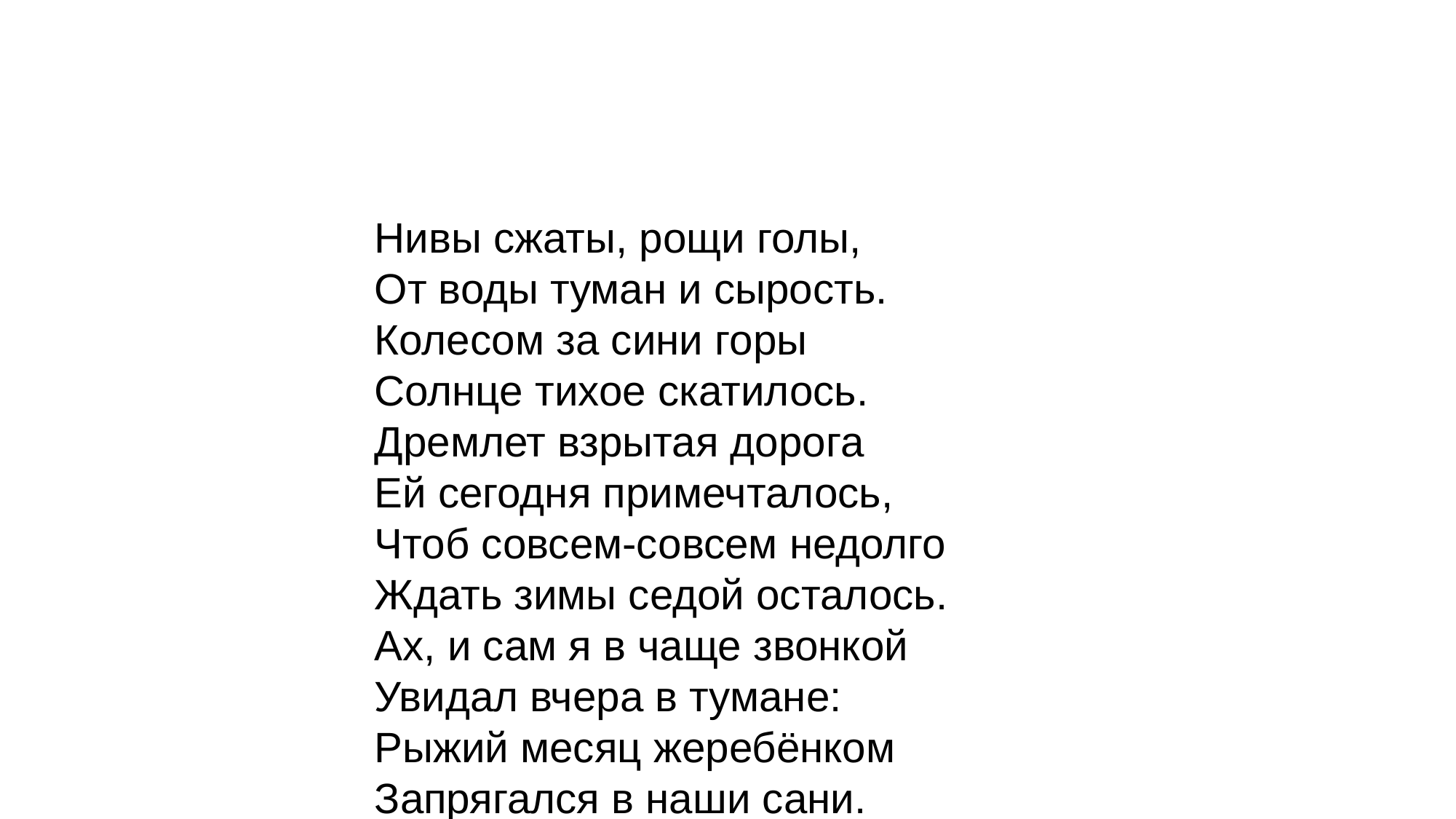

Нивы сжаты, рощи голы, 
От воды туман и сырость. 
Колесом за сини горы 
Солнце тихое скатилось. 
Дремлет взрытая дорога 
Ей сегодня примечталось, 
Чтоб совсем-совсем недолго 
Ждать зимы седой осталось. 
Ах, и сам я в чаще звонкой 
Увидал вчера в тумане: 
Рыжий месяц жеребёнком 
Запрягался в наши сани.